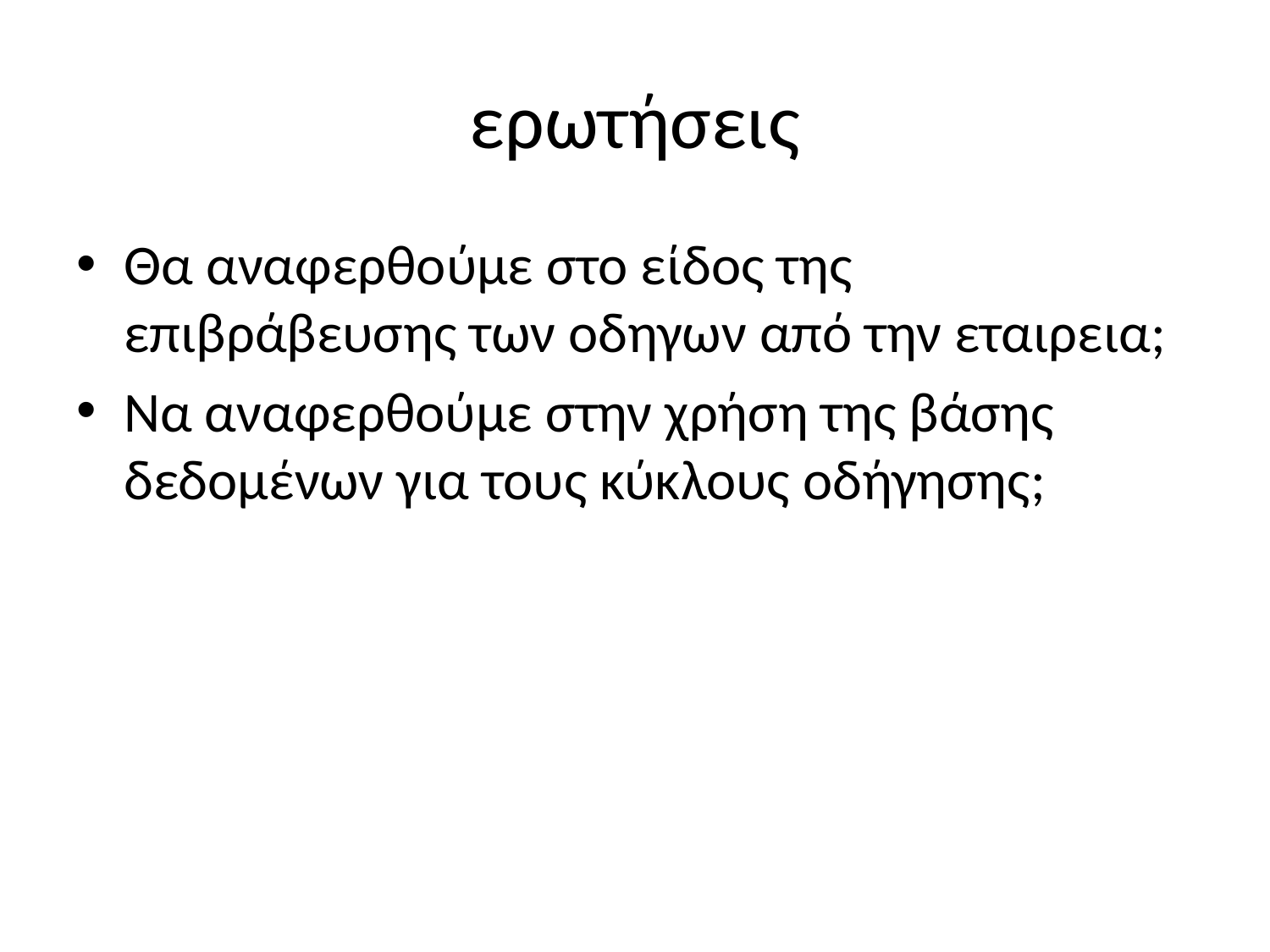

# ερωτήσεις
Θα αναφερθούμε στο είδος της επιβράβευσης των οδηγων από την εταιρεια;
Να αναφερθούμε στην χρήση της βάσης δεδομένων για τους κύκλους οδήγησης;